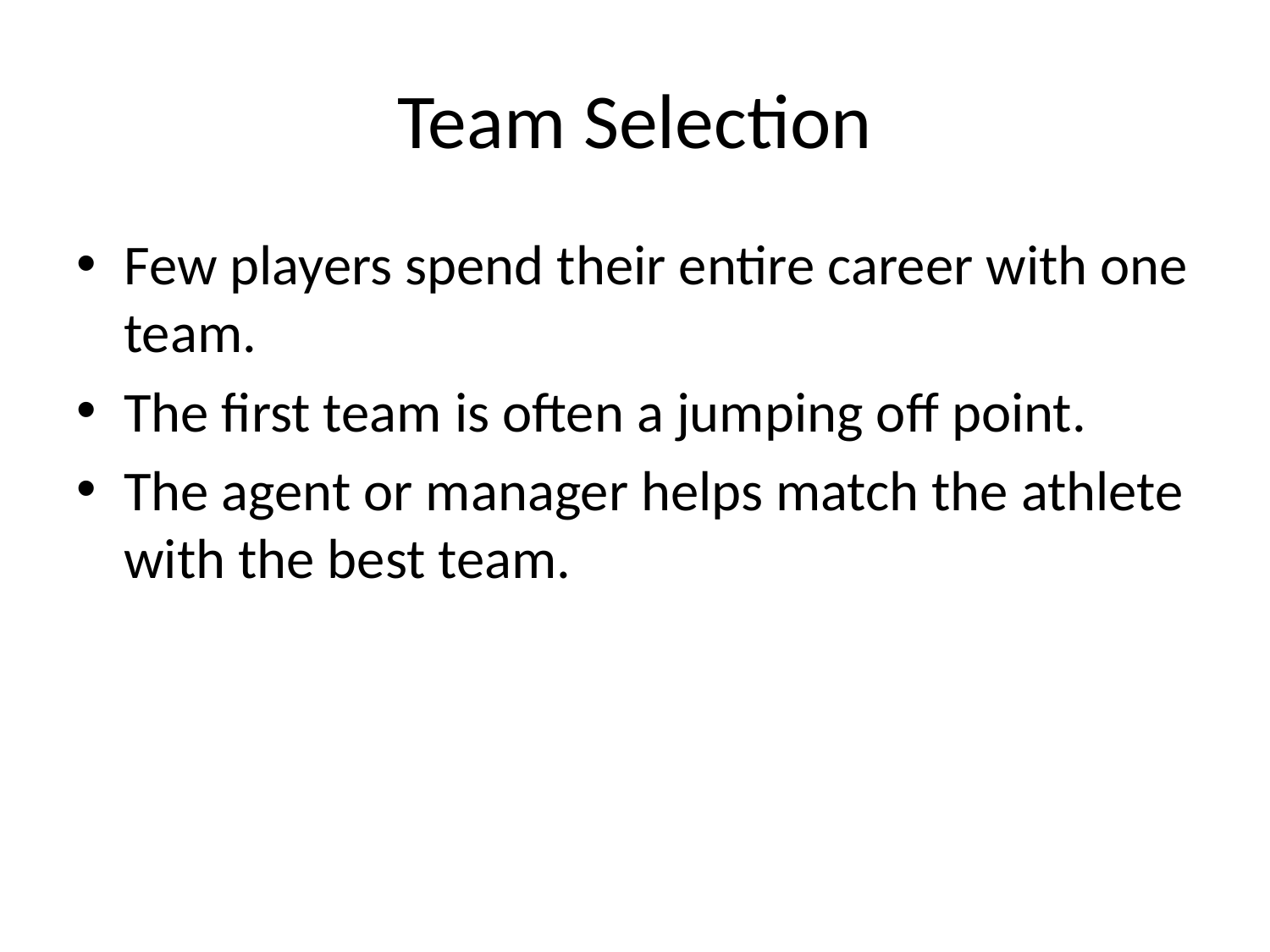

# Team Selection
Few players spend their entire career with one team.
The first team is often a jumping off point.
The agent or manager helps match the athlete with the best team.